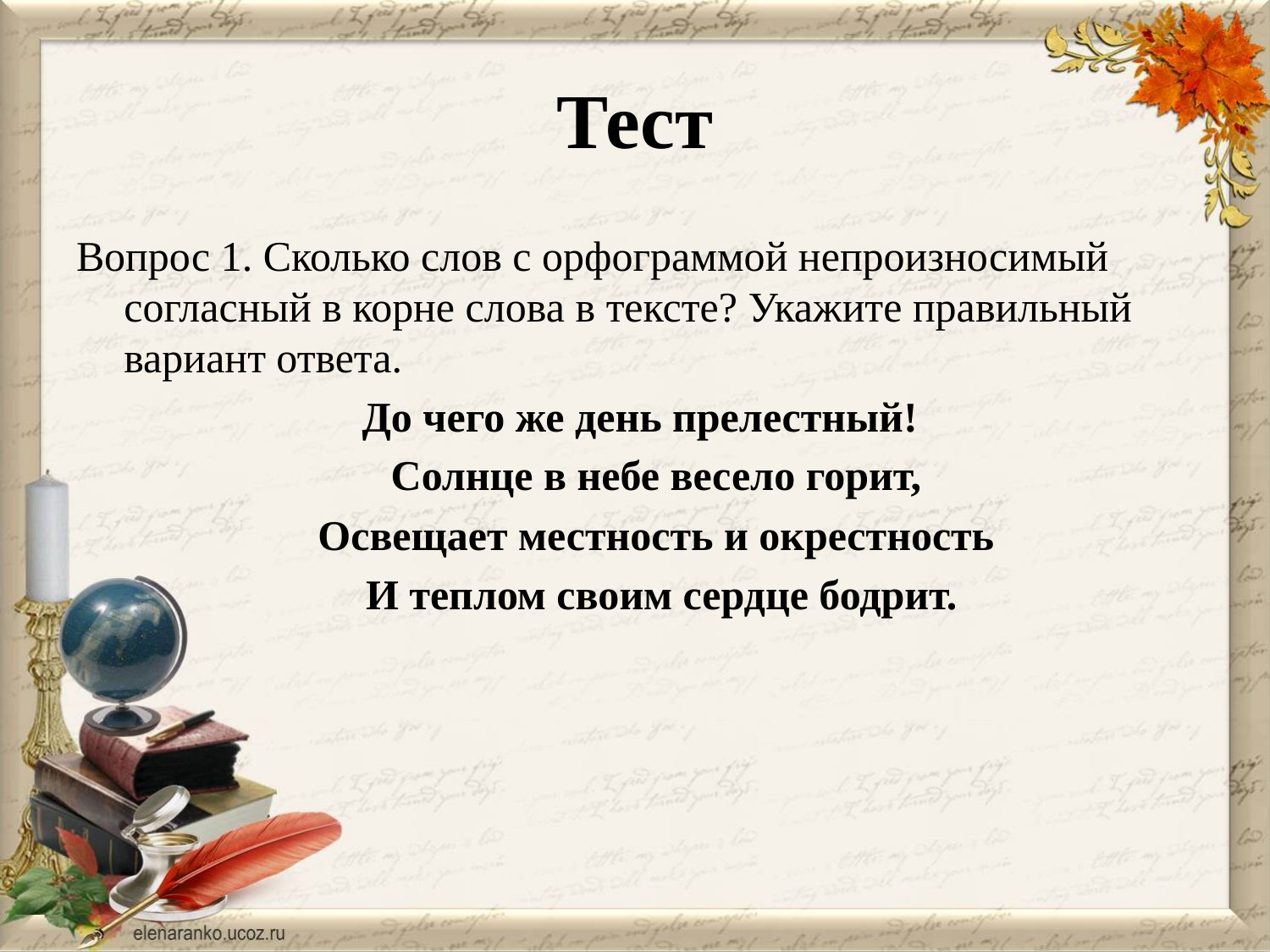

# Тест
Вопрос 1. Сколько слов с орфограммой непроизносимый согласный в корне слова в тексте? Укажите правильный вариант ответа.
                           До чего же день прелестный!
    Солнце в небе весело горит,
    Освещает местность и окрестность
     И теплом своим сердце бодрит.